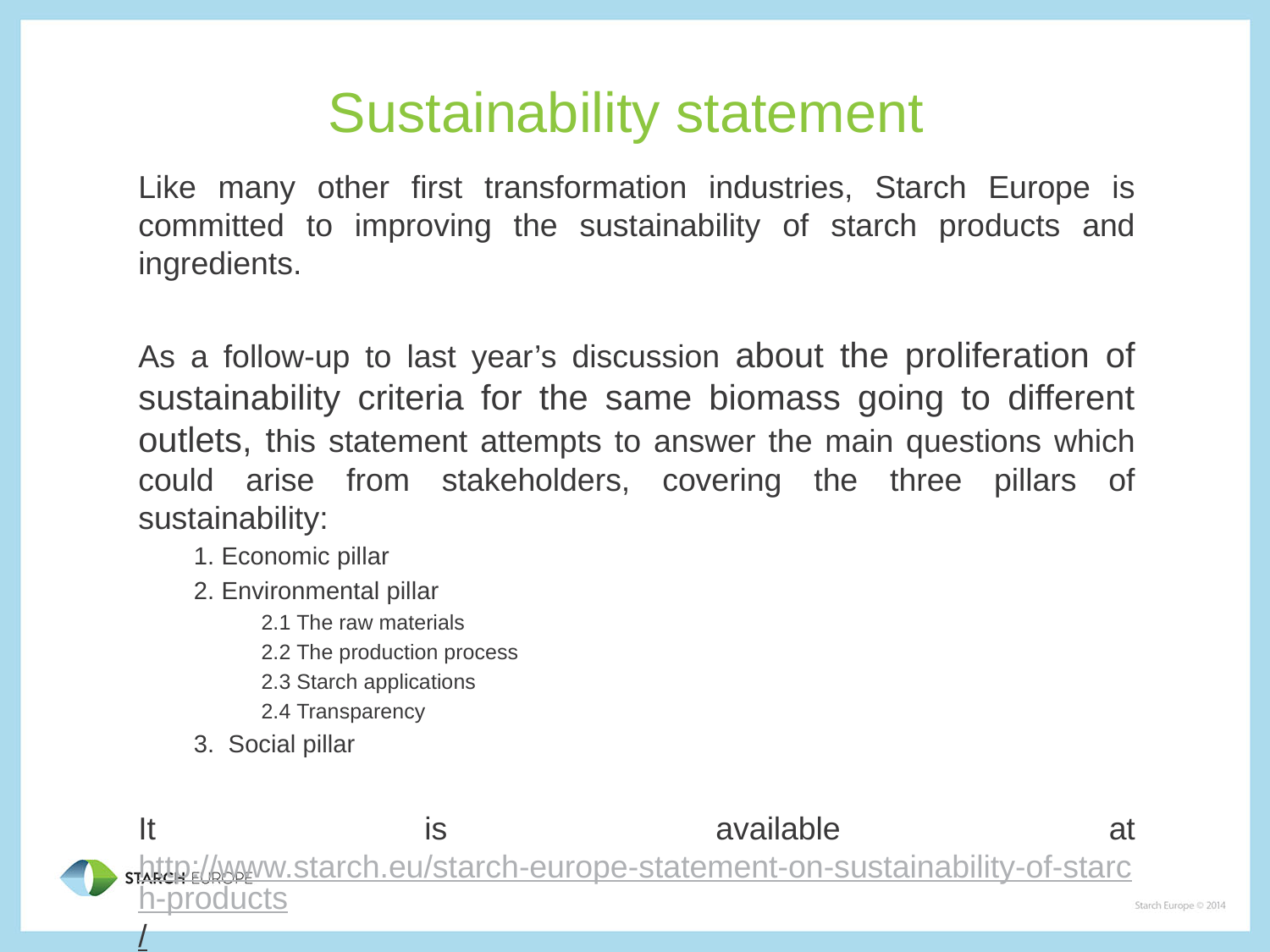

# Sustainability statement
Like many other first transformation industries, Starch Europe is committed to improving the sustainability of starch products and ingredients.

As a follow-up to last year’s discussion about the proliferation of sustainability criteria for the same biomass going to different outlets, this statement attempts to answer the main questions which could arise from stakeholders, covering the three pillars of sustainability:
1. Economic pillar
2. Environmental pillar
  2.1 The raw materials
  2.2 The production process
  2.3 Starch applications
  2.4 Transparency
3.  Social pillar

It is available at http://www.starch.eu/starch-europe-statement-on-sustainability-of-starch-products/